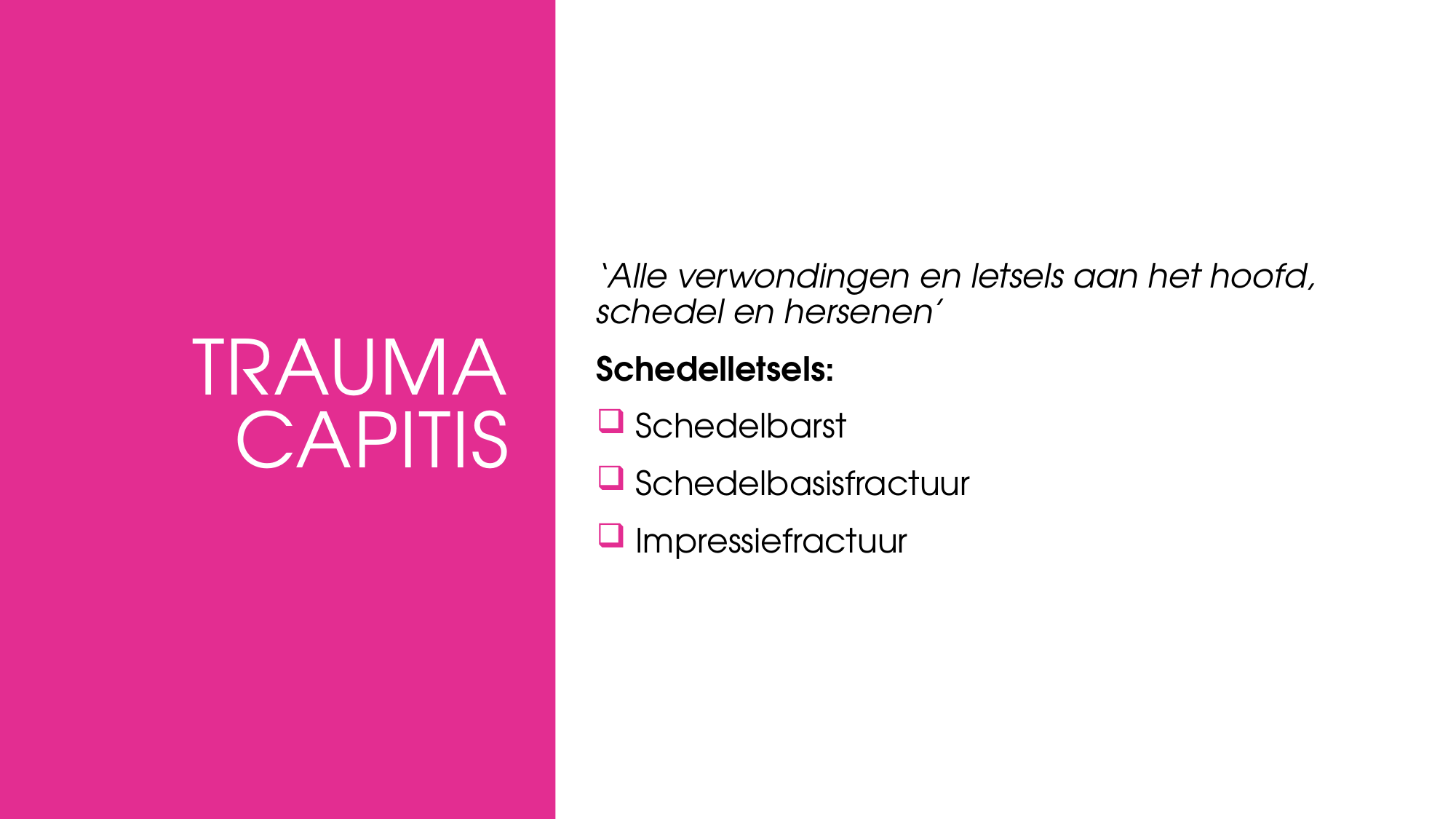

# Trauma capitis
‘Alle verwondingen en letsels aan het hoofd, schedel en hersenen’
Schedelletsels:
 Schedelbarst
 Schedelbasisfractuur
 Impressiefractuur